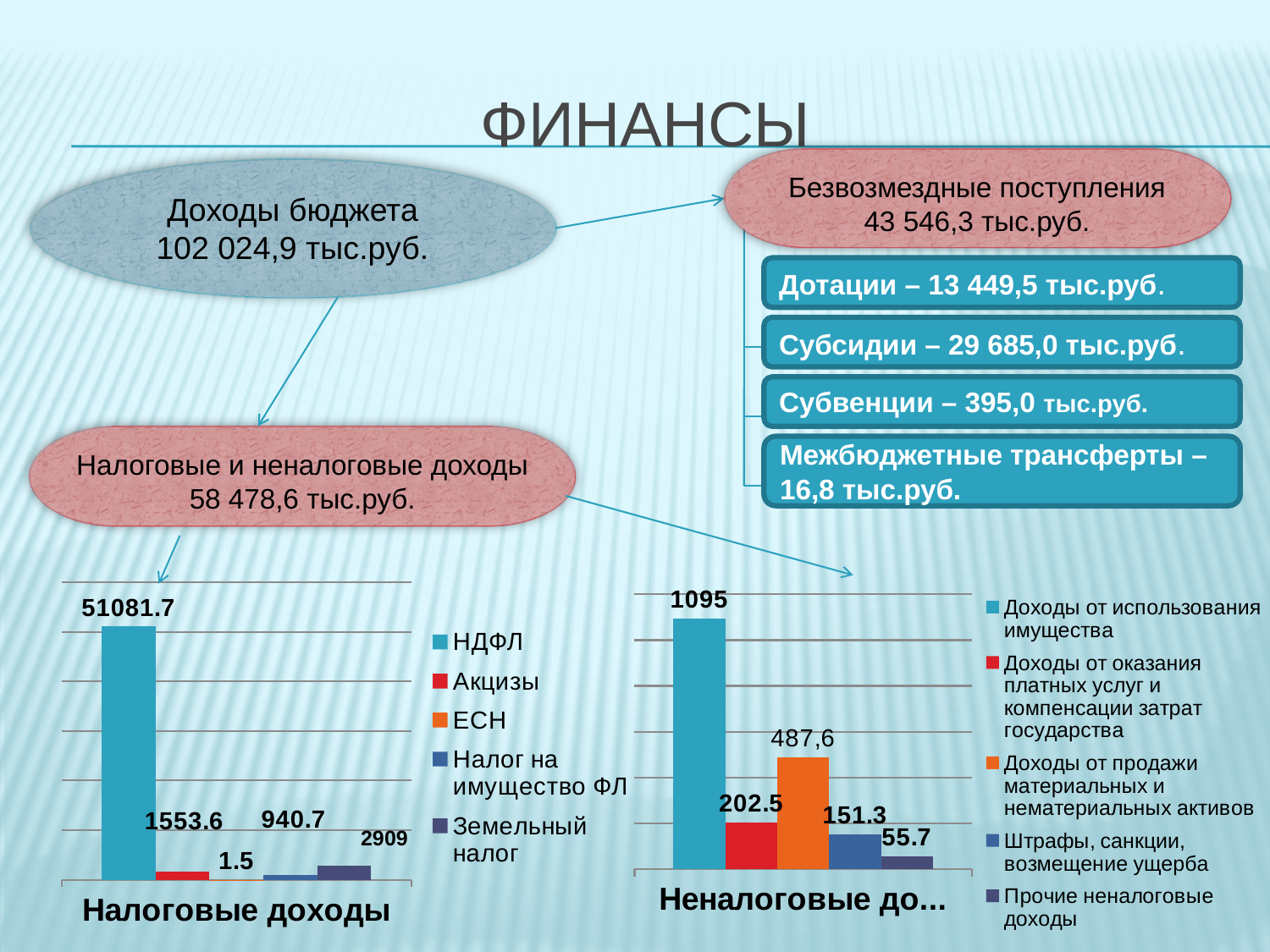

# финансы
Безвозмездные поступления
43 546,3 тыс.руб.

Доходы бюджета
102 024,9 тыс.руб.
Дотации – 13 449,5 тыс.руб.
Субсидии – 29 685,0 тыс.руб.
Субвенции – 395,0 тыс.руб.
Налоговые и неналоговые доходы
58 478,6 тыс.руб.

Межбюджетные трансферты – 16,8 тыс.руб.

### Chart

| Category | НДФЛ | Акцизы | ЕСН | Налог на имущество ФЛ | Земельный налог |
|---|---|---|---|---|---|
| Налоговые доходы | 51081.7 | 1553.6 | 1.5 | 940.7 | 2909.0 |

### Chart

| Category | Доходы от использования имущества | Доходы от оказания платных услуг и компенсации затрат государства | Доходы от продажи материальных и нематериальных активов | Штрафы, санкции, возмещение ущерба | Прочие неналоговые доходы |
|---|---|---|---|---|---|
| Неналоговые доходы | 1095.0 | 202.5 | 487.6 | 151.3 | 55.7 |